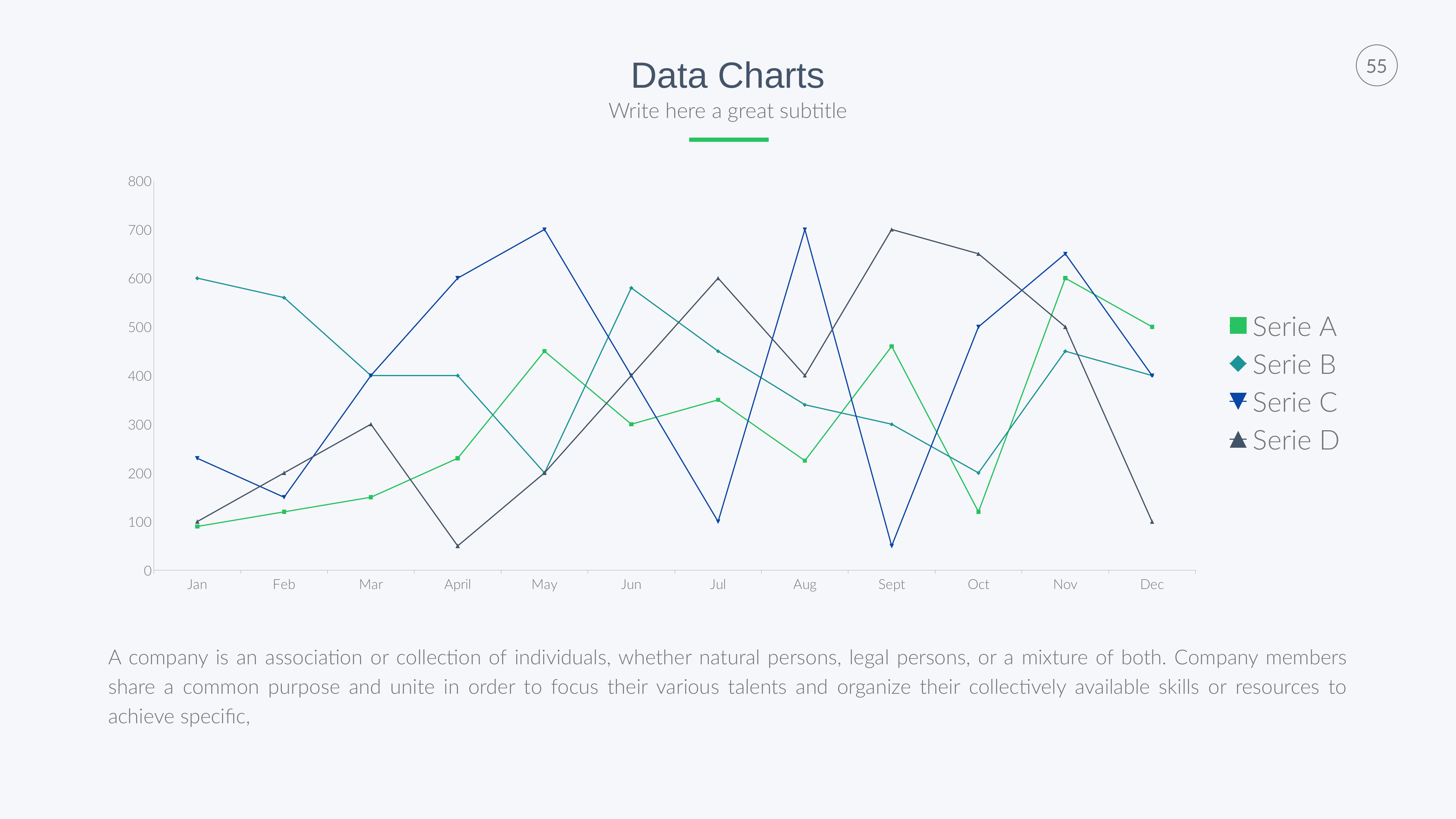

Data Charts
Write here a great subtitle

### Chart

| Category | Serie A | Serie B | Serie C | Serie D |
|---|---|---|---|---|
| Jan | 90.0 | 600.0 | 230.0 | 100.0 |
| Feb | 120.0 | 560.0 | 150.0 | 200.0 |
| Mar | 150.0 | 400.0 | 400.0 | 300.0 |
| April | 230.0 | 400.0 | 600.0 | 50.0 |
| May | 450.0 | 200.0 | 700.0 | 200.0 |
| Jun | 300.0 | 580.0 | 400.0 | 400.0 |
| Jul | 350.0 | 450.0 | 100.0 | 600.0 |
| Aug | 225.0 | 340.0 | 700.0 | 400.0 |
| Sept | 460.0 | 300.0 | 50.0 | 700.0 |
| Oct | 120.0 | 200.0 | 500.0 | 650.0 |
| Nov | 600.0 | 450.0 | 650.0 | 500.0 |
| Dec | 500.0 | 400.0 | 400.0 | 100.0 |
A company is an association or collection of individuals, whether natural persons, legal persons, or a mixture of both. Company members share a common purpose and unite in order to focus their various talents and organize their collectively available skills or resources to achieve specific,